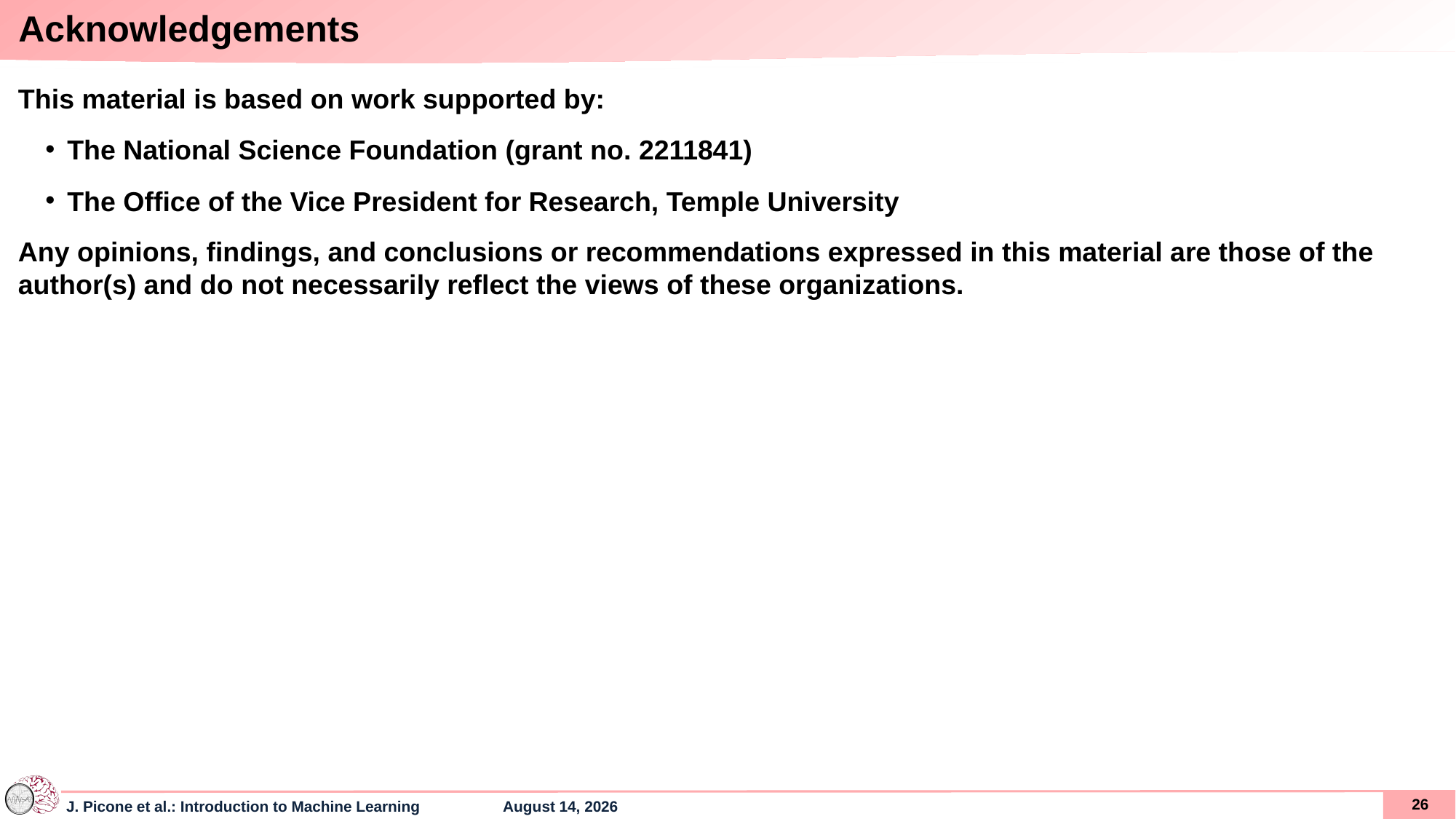

# Acknowledgements
This material is based on work supported by:
The National Science Foundation (grant no. 2211841)
The Office of the Vice President for Research, Temple University
Any opinions, findings, and conclusions or recommendations expressed in this material are those of the author(s) and do not necessarily reflect the views of these organizations.